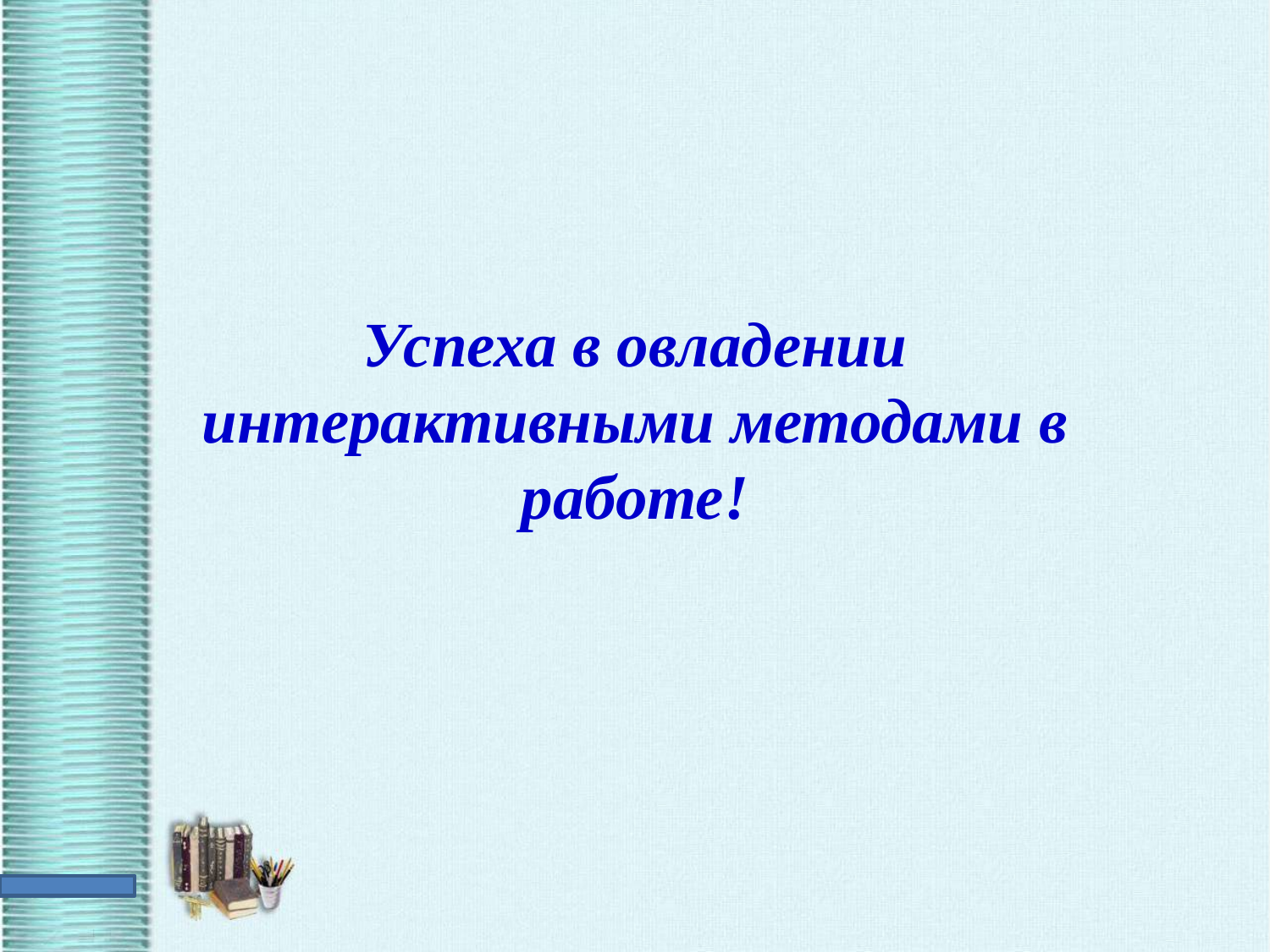

# Успеха в овладении интерактивными методами в работе!